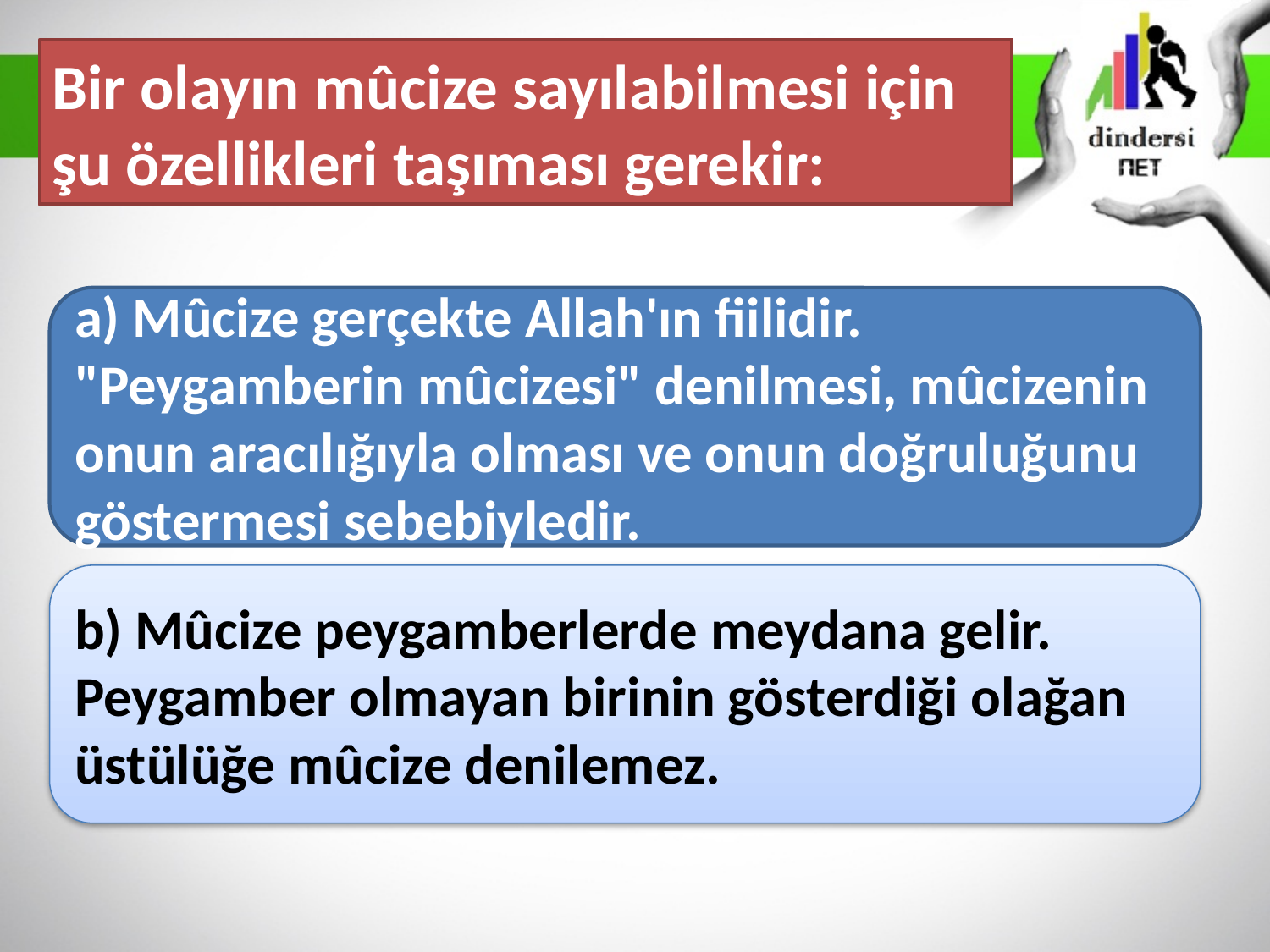

Bir olayın mûcize sayılabilmesi için şu özellikleri taşıması gerekir:
a) Mûcize gerçekte Allah'ın fiilidir. "Peygamberin mûcizesi" denilmesi, mûcizenin onun aracılığıyla olması ve onun doğruluğunu göstermesi sebebiyledir.
b) Mûcize peygamberlerde meydana gelir. Peygamber olmayan birinin gösterdiği olağan üstülüğe mûcize denilemez.